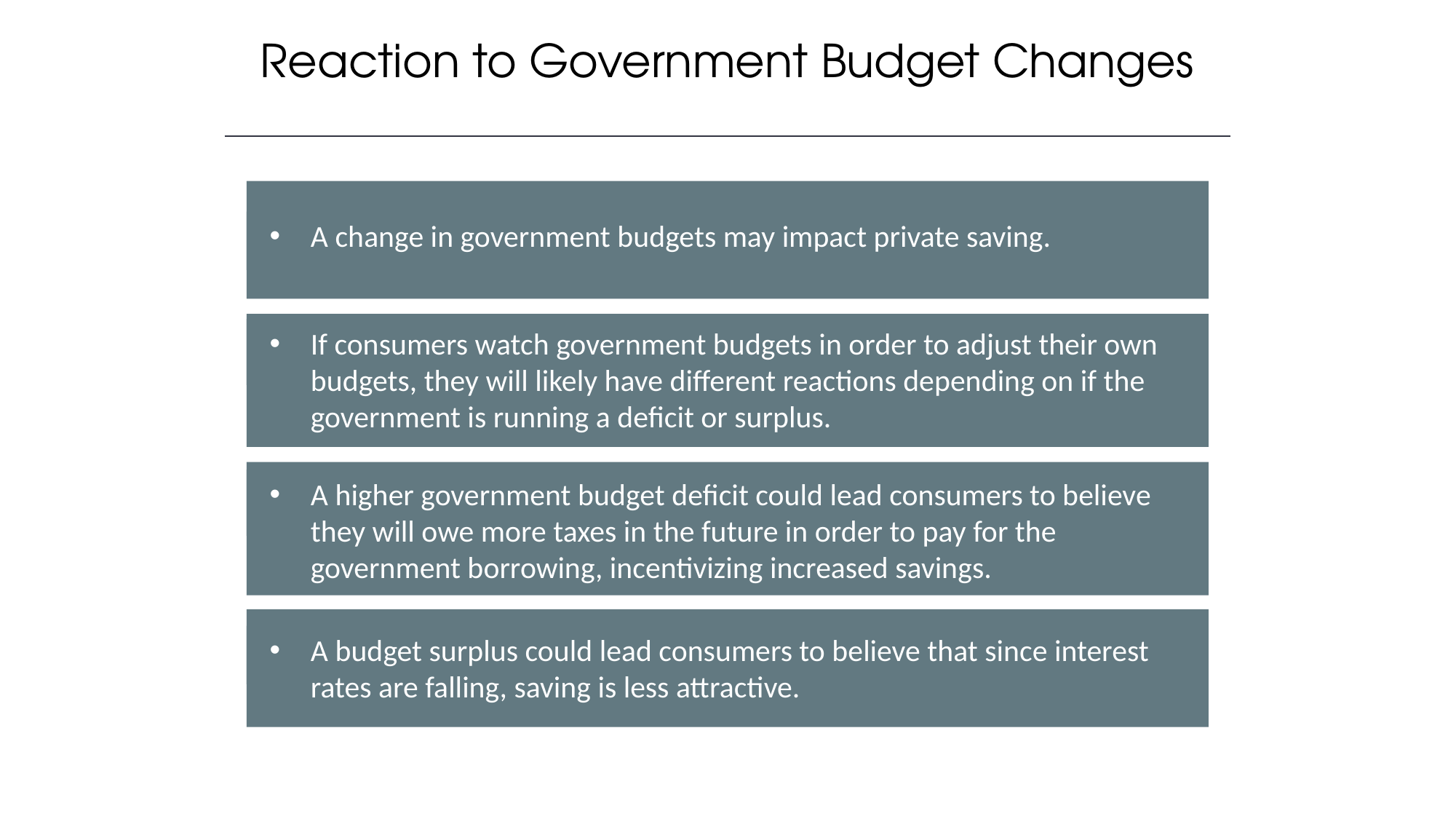

Reaction to Government Budget Changes
HAWKES LEARNING

A change in government budgets may impact private saving.

If consumers watch government budgets in order to adjust their own budgets, they will likely have different reactions depending on if the government is running a deficit or surplus.

A higher government budget deficit could lead consumers to believe they will owe more taxes in the future in order to pay for the government borrowing, incentivizing increased savings.
The CPI is subject to two types of bias: substitution bias and quality/new goods bias.

A budget surplus could lead consumers to believe that since interest rates are falling, saving is less attractive.
Both substitution bias and quality/new goods bias tend to overstate the negative impact of inflation on consumers.